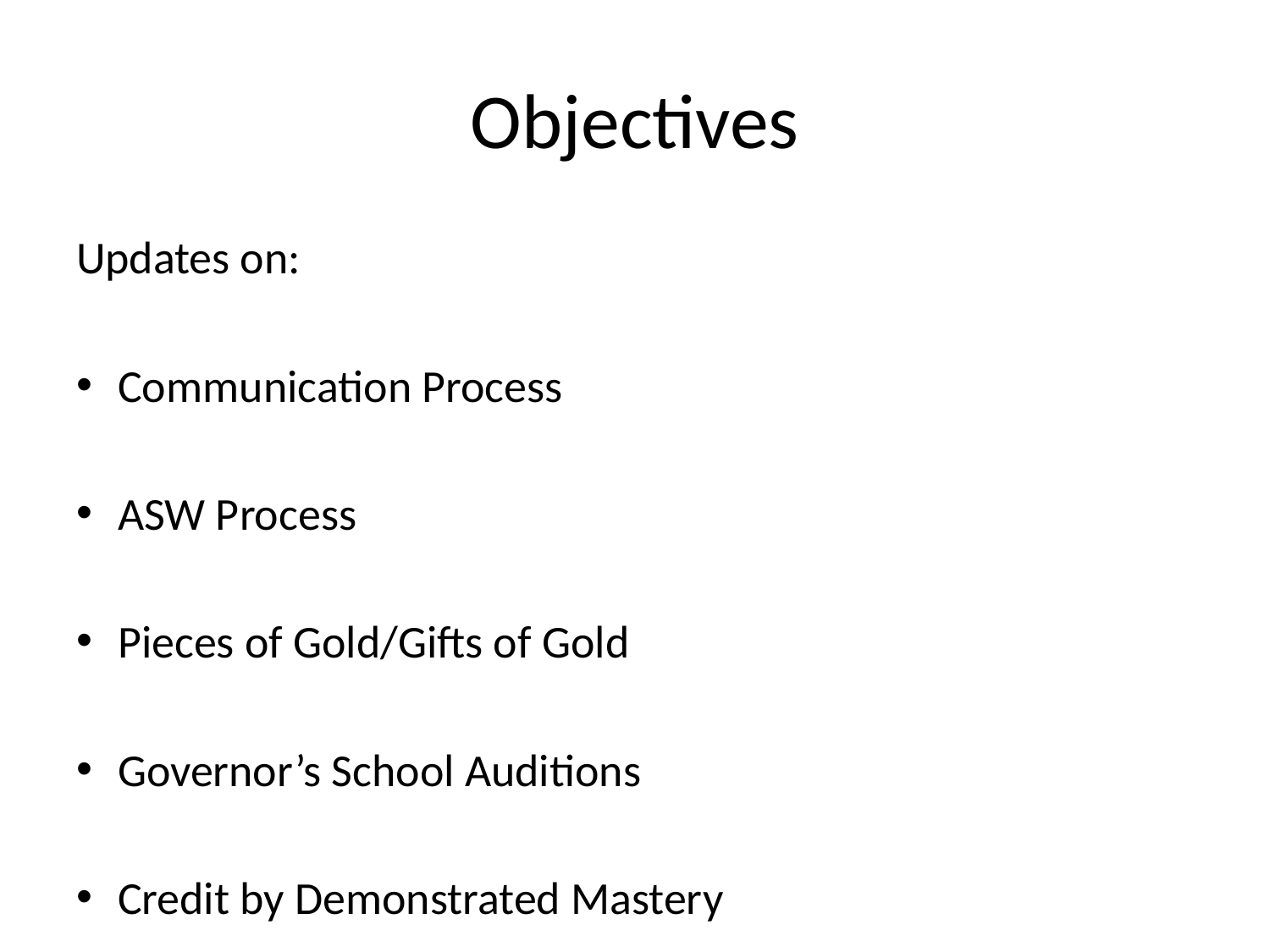

# Objectives
Updates on:

Communication Process

ASW Process

Pieces of Gold/Gifts of Gold

Governor’s School Auditions

Credit by Demonstrated Mastery